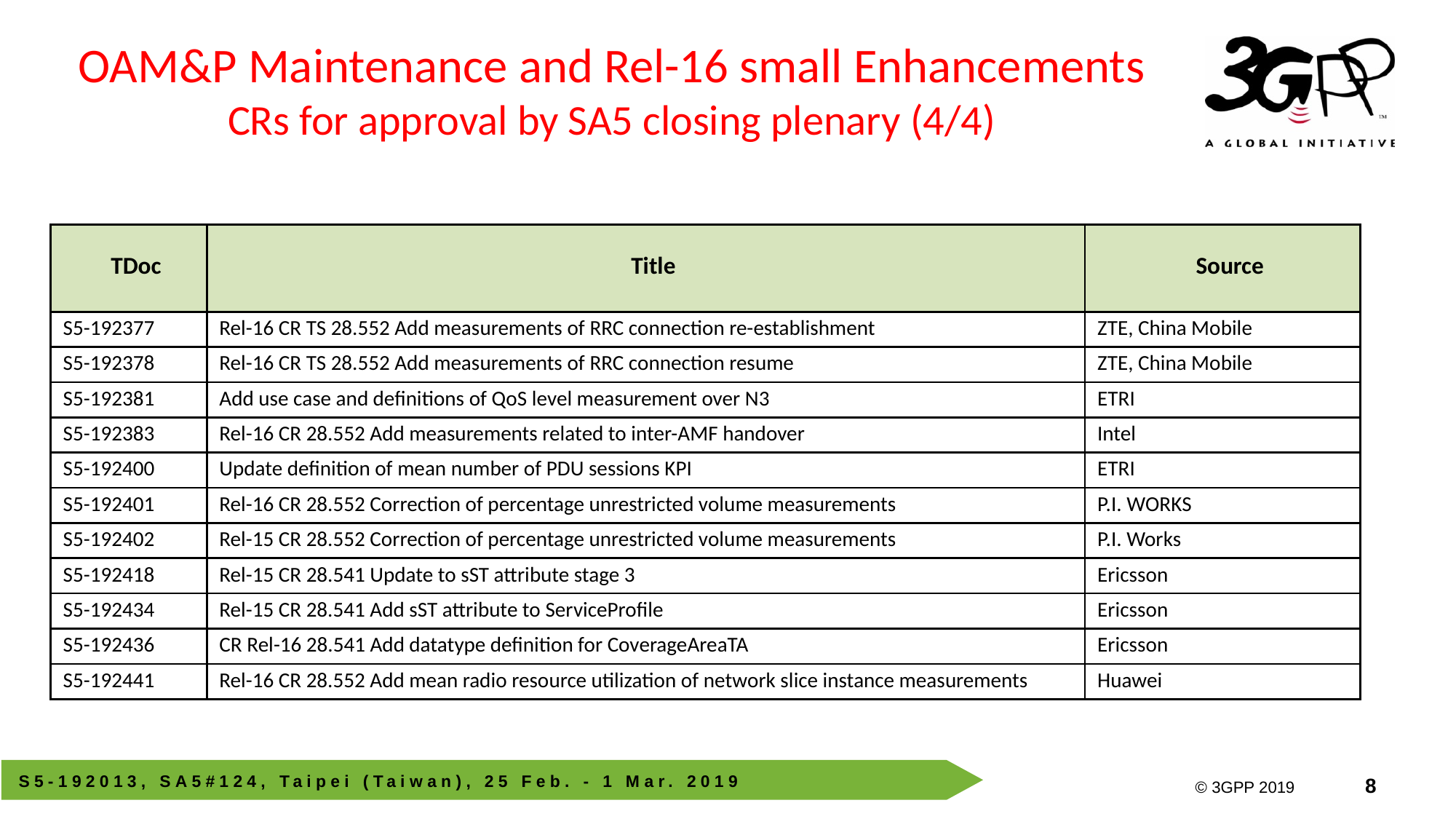

OAM&P Maintenance and Rel-16 small Enhancements
CRs for approval by SA5 closing plenary (4/4)
| TDoc | Title | Source |
| --- | --- | --- |
| S5-192377 | Rel-16 CR TS 28.552 Add measurements of RRC connection re-establishment | ZTE, China Mobile |
| S5-192378 | Rel-16 CR TS 28.552 Add measurements of RRC connection resume | ZTE, China Mobile |
| S5-192381 | Add use case and definitions of QoS level measurement over N3 | ETRI |
| S5-192383 | Rel-16 CR 28.552 Add measurements related to inter-AMF handover | Intel |
| S5-192400 | Update definition of mean number of PDU sessions KPI | ETRI |
| S5-192401 | Rel-16 CR 28.552 Correction of percentage unrestricted volume measurements | P.I. WORKS |
| S5-192402 | Rel-15 CR 28.552 Correction of percentage unrestricted volume measurements | P.I. Works |
| S5-192418 | Rel-15 CR 28.541 Update to sST attribute stage 3 | Ericsson |
| S5-192434 | Rel-15 CR 28.541 Add sST attribute to ServiceProfile | Ericsson |
| S5-192436 | CR Rel-16 28.541 Add datatype definition for CoverageAreaTA | Ericsson |
| S5-192441 | Rel-16 CR 28.552 Add mean radio resource utilization of network slice instance measurements | Huawei |